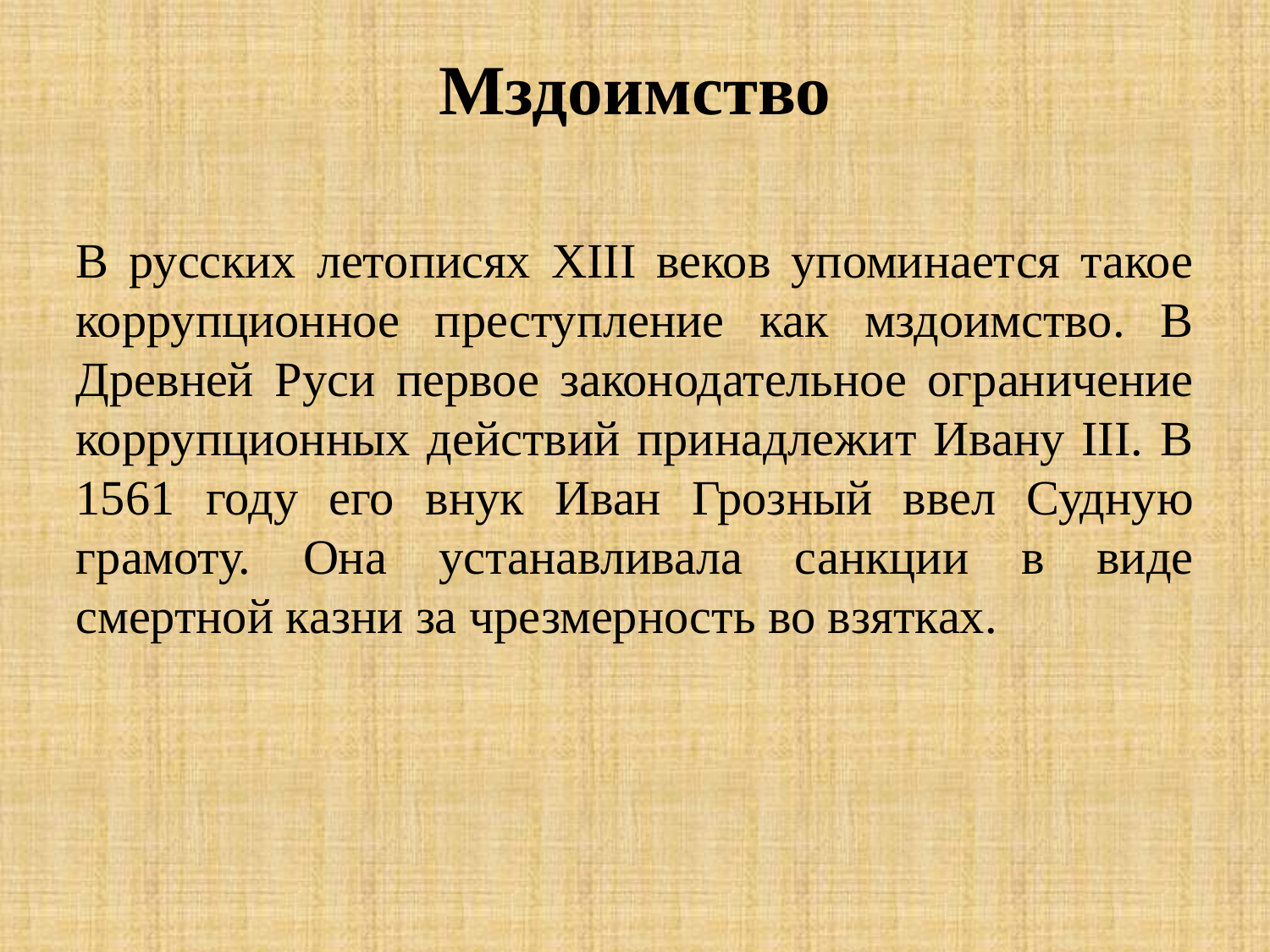

Мздоимство

В русских летописях XIII веков упоминается такое коррупционное преступление как мздоимство. В Древней Руси первое законодательное ограничение коррупционных действий принадлежит Ивану III. В 1561 году его внук Иван Грозный ввел Судную грамоту. Она устанавливала санкции в виде смертной казни за чрезмерность во взятках.